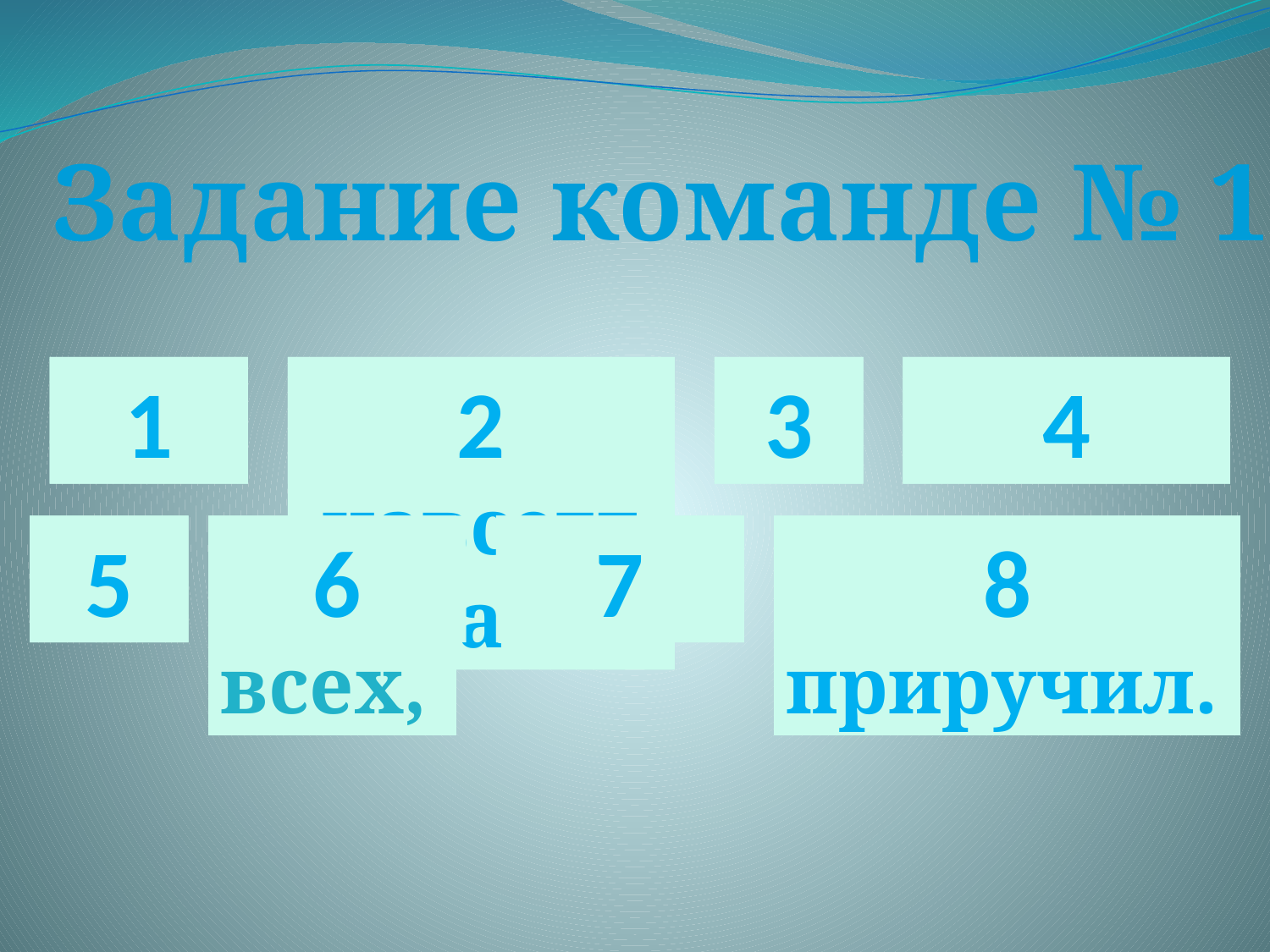

Задание команде № 1
 Ты
1
 навсегда
2
 в
3
 ответе
4
 за
5
 всех,
6
 кого
7
 приручил.
8